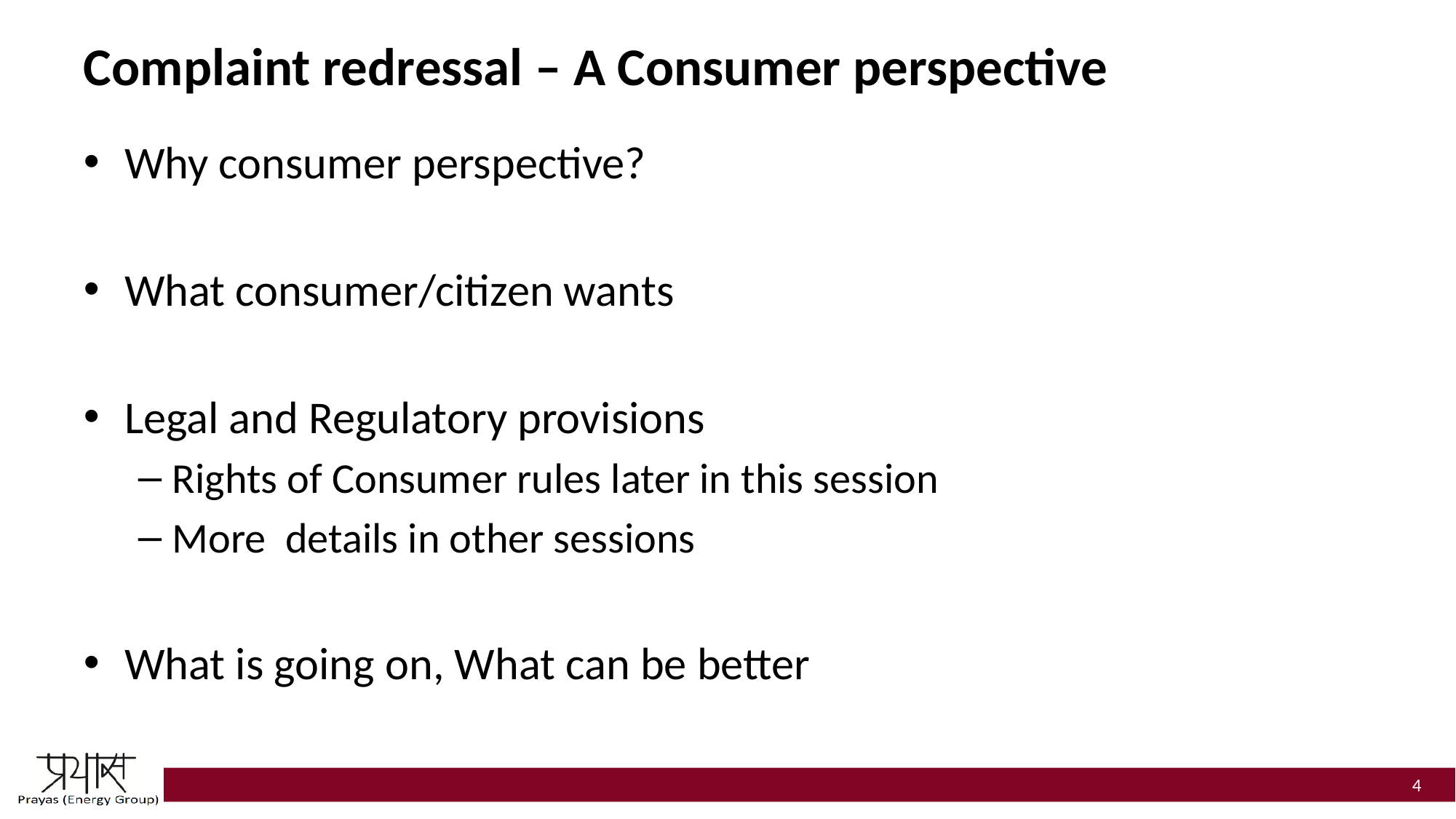

# Complaint redressal – A Consumer perspective
Why consumer perspective?

What consumer/citizen wants

Legal and Regulatory provisions
Rights of Consumer rules later in this session
More  details in other sessions

What is going on, What can be better

4